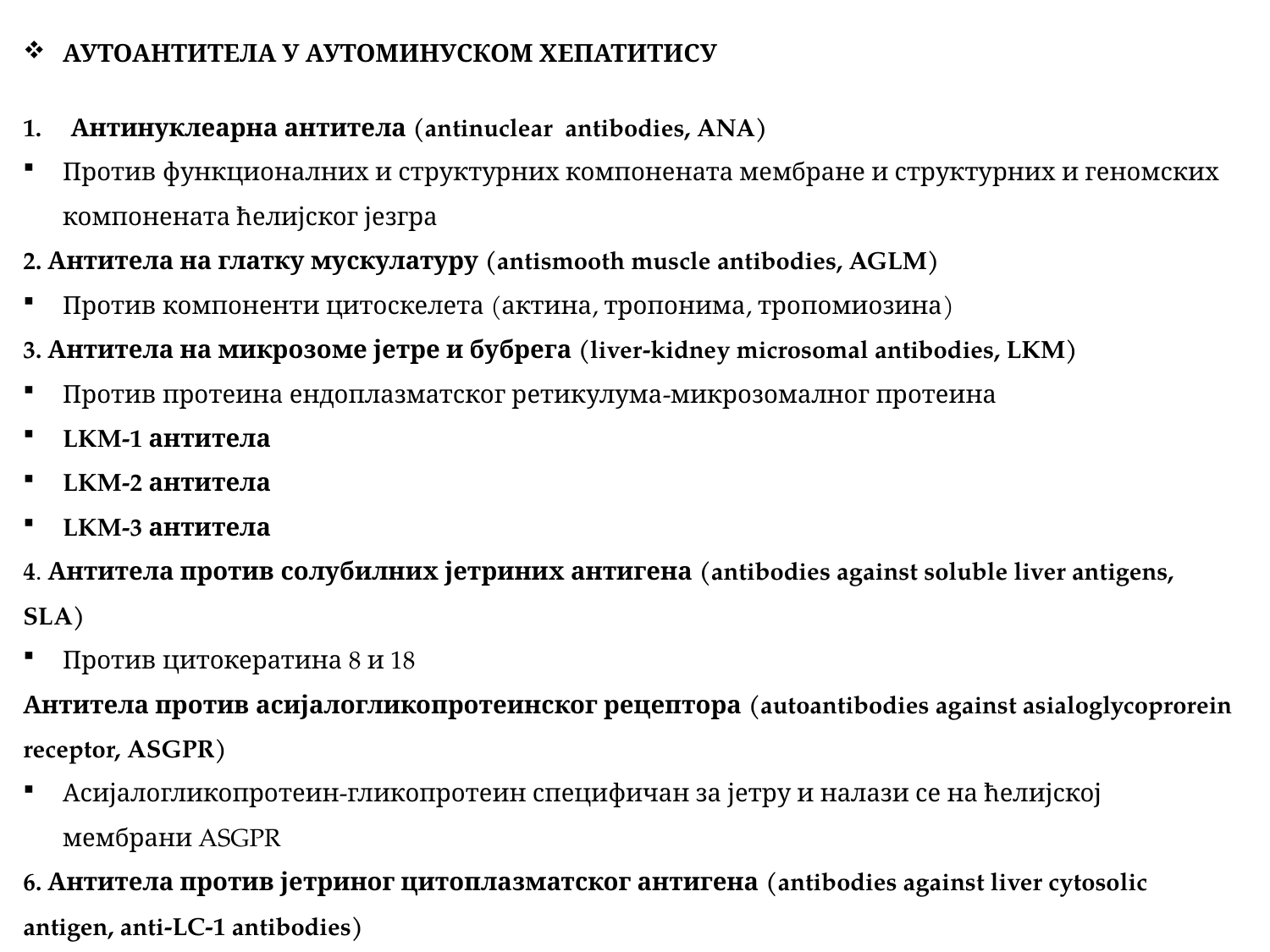

АУТОАНТИТЕЛА У АУТОМИНУСКОМ ХЕПАТИТИСУ

Антинуклеарна антитела (antinuclear  antibodies, ANA)
Против функционалних и структурних компонената мембране и структурних и геномских компонената ћелијског језгра
2. Антитела на глатку мускулатуру (antismooth muscle antibodies, AGLM)
Против компоненти цитоскелета (актина, тропонима, тропомиозина)
3. Антитела на микрозоме јетре и бубрега (liver-kidney microsomal antibodies, LKM)
Против протеина ендоплазматског ретикулума-микрозомалног протеина
LKM-1 антитела
LKM-2 антитела
LKM-3 антитела
4. Антитела против солубилних јетриних антигена (antibodies against soluble liver antigens, SLA)
Против цитокератина 8 и 18
Антитела против асијалогликопротеинског рецептора (autoantibodies against asialoglycoprorein receptor, ASGPR)
Асијалогликопротеин-гликопротеин специфичан за јетру и налази се на ћелијској мембрани ASGPR
6. Антитела против јетриног цитоплазматског антигена (antibodies against liver cytosolic antigen, anti-LC-1 antibodies)
7. Антитела против антигена јетре и панкреаса (liver-pancreas antigen, LP)